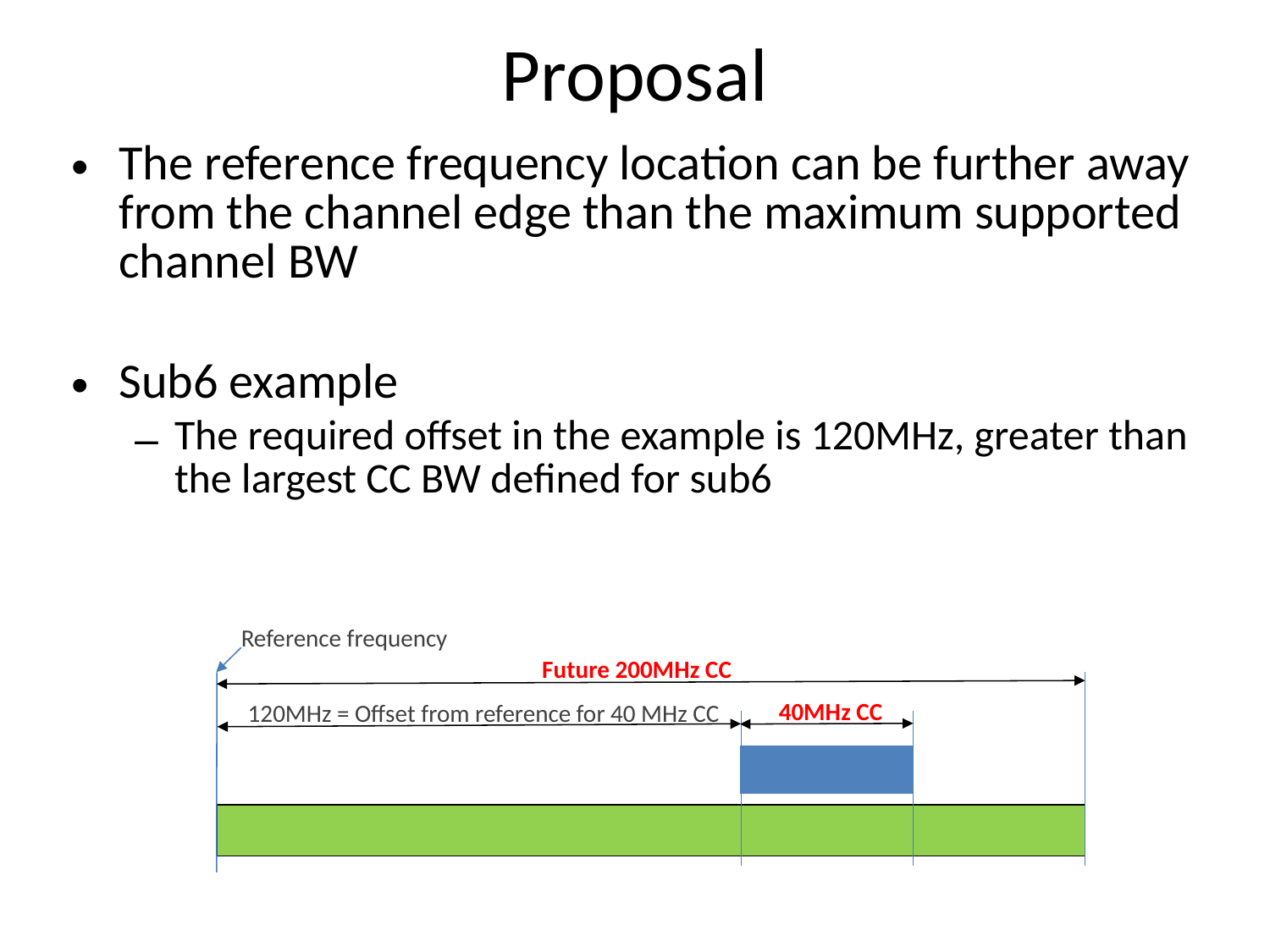

# Proposal
The reference frequency location can be further away from the channel edge than the maximum supported channel BW

Sub6 example
The required offset in the example is 120MHz, greater than the largest CC BW defined for sub6
Reference frequency
Future 200MHz CC
40MHz CC
120MHz = Offset from reference for 40 MHz CC
|  |
| --- |
|  |
| --- |